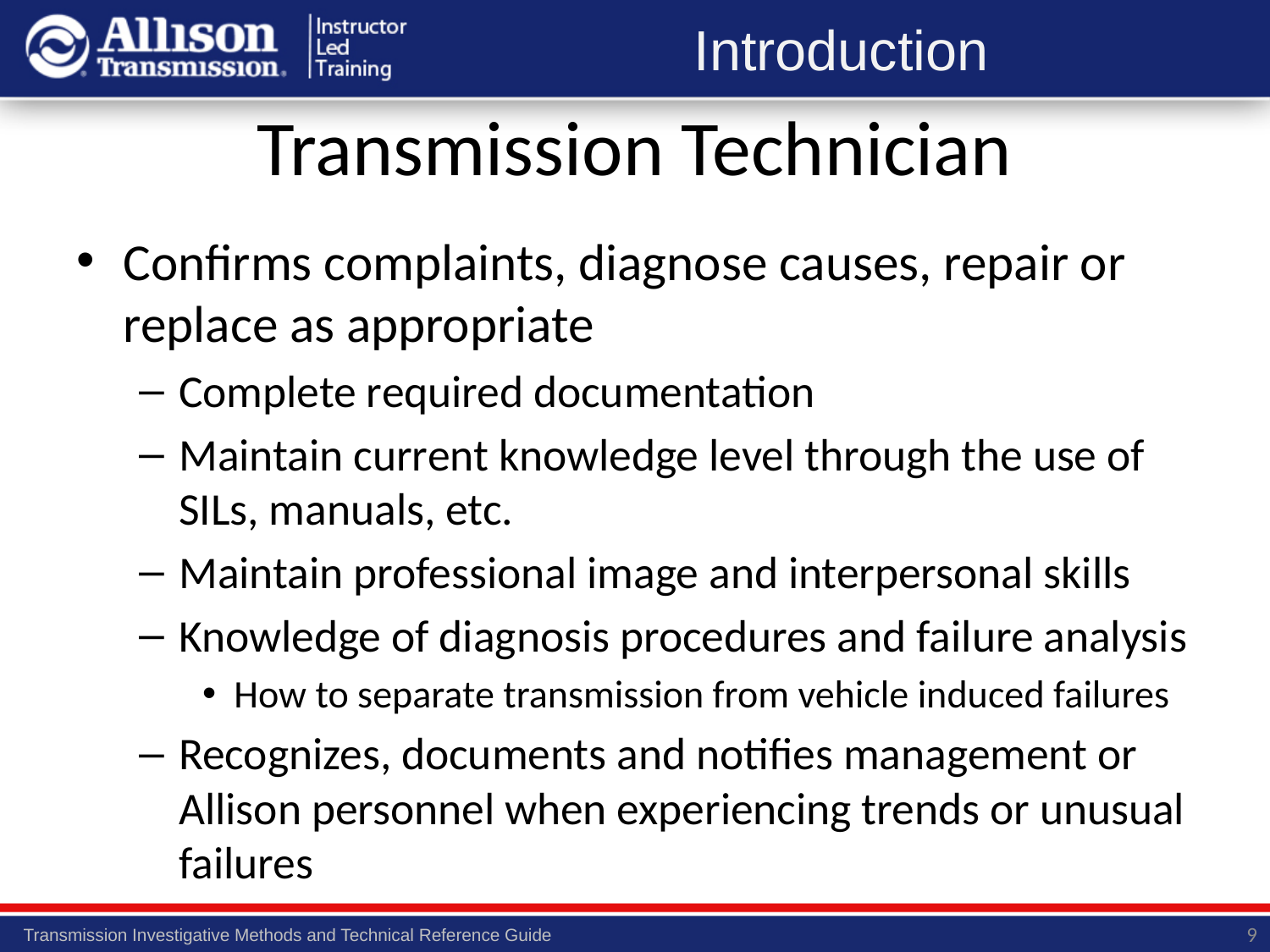

# Transmission Technician
Confirms complaints, diagnose causes, repair or replace as appropriate
Complete required documentation
Maintain current knowledge level through the use of SILs, manuals, etc.
Maintain professional image and interpersonal skills
Knowledge of diagnosis procedures and failure analysis
How to separate transmission from vehicle induced failures
Recognizes, documents and notifies management or Allison personnel when experiencing trends or unusual failures

9